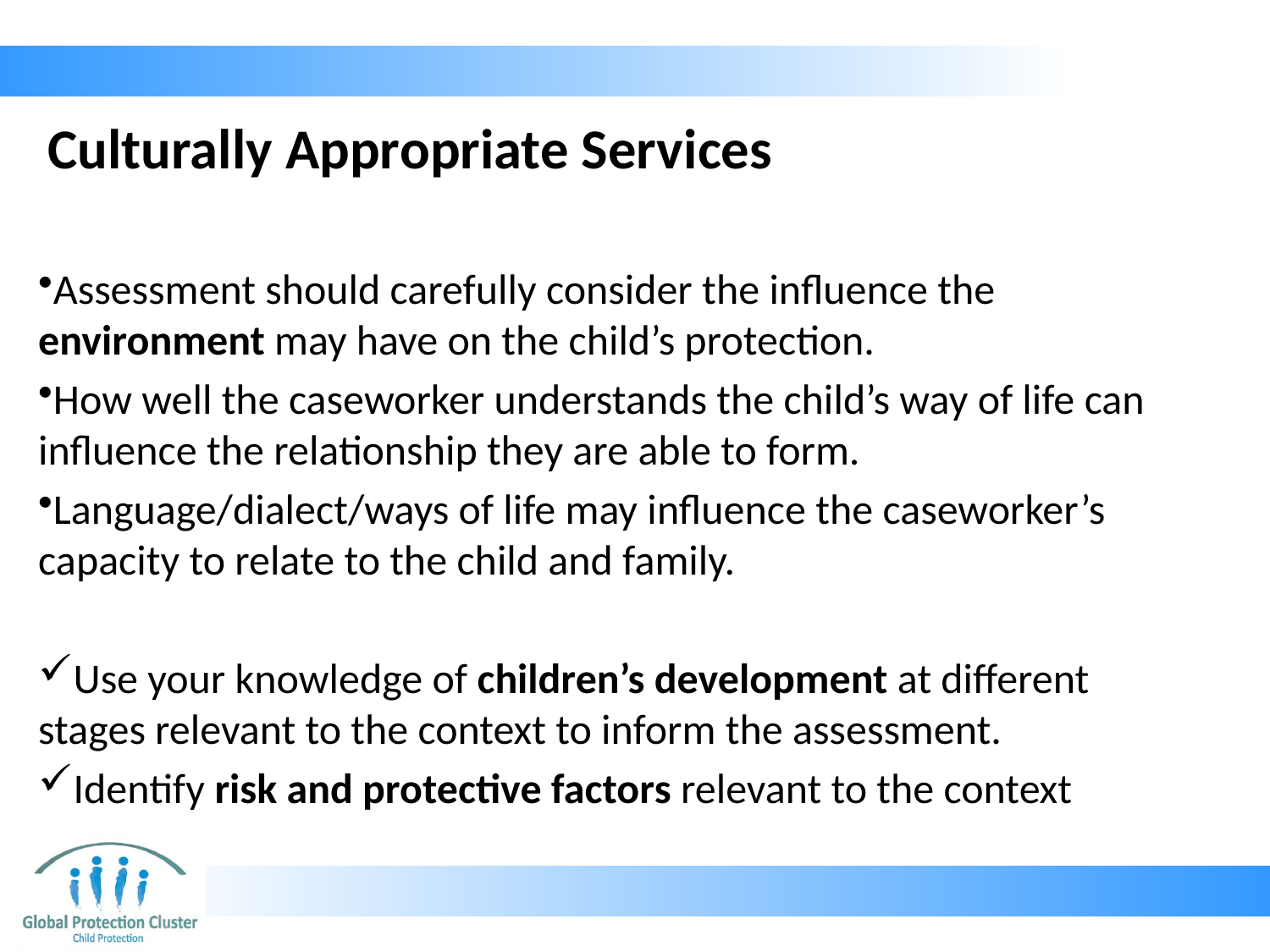

# Culturally Appropriate Services

Assessment should carefully consider the influence the environment may have on the child’s protection.
How well the caseworker understands the child’s way of life can influence the relationship they are able to form.
Language/dialect/ways of life may influence the caseworker’s capacity to relate to the child and family.

Use your knowledge of children’s development at different stages relevant to the context to inform the assessment.
Identify risk and protective factors relevant to the context